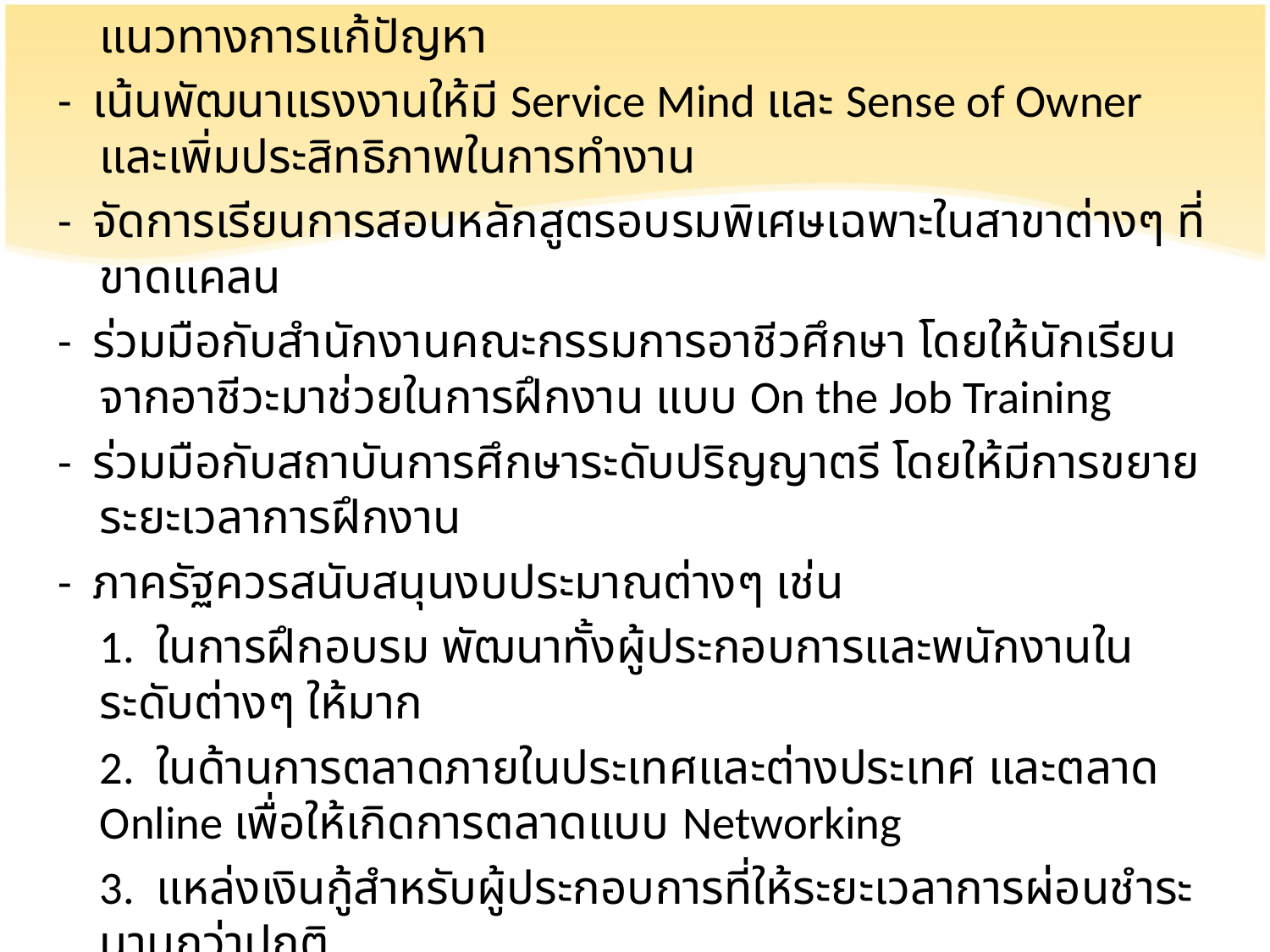

แนวทางการแก้ปัญหา
-  เน้นพัฒนาแรงงานให้มี Service Mind และ Sense of Owner และเพิ่มประสิทธิภาพในการทำงาน
-  จัดการเรียนการสอนหลักสูตรอบรมพิเศษเฉพาะในสาขาต่างๆ ที่ขาดแคลน
-  ร่วมมือกับสำนักงานคณะกรรมการอาชีวศึกษา โดยให้นักเรียนจากอาชีวะมาช่วยในการฝึกงาน แบบ On the Job Training
-  ร่วมมือกับสถาบันการศึกษาระดับปริญญาตรี โดยให้มีการขยายระยะเวลาการฝึกงาน
-  ภาครัฐควรสนับสนุนงบประมาณต่างๆ เช่น
	1.  ในการฝึกอบรม พัฒนาทั้งผู้ประกอบการและพนักงานในระดับต่างๆ ให้มาก
	2.  ในด้านการตลาดภายในประเทศและต่างประเทศ และตลาด Online เพื่อให้เกิดการตลาดแบบ Networking
	3.  แหล่งเงินกู้สำหรับผู้ประกอบการที่ให้ระยะเวลาการผ่อนชำระนานกว่าปกติ